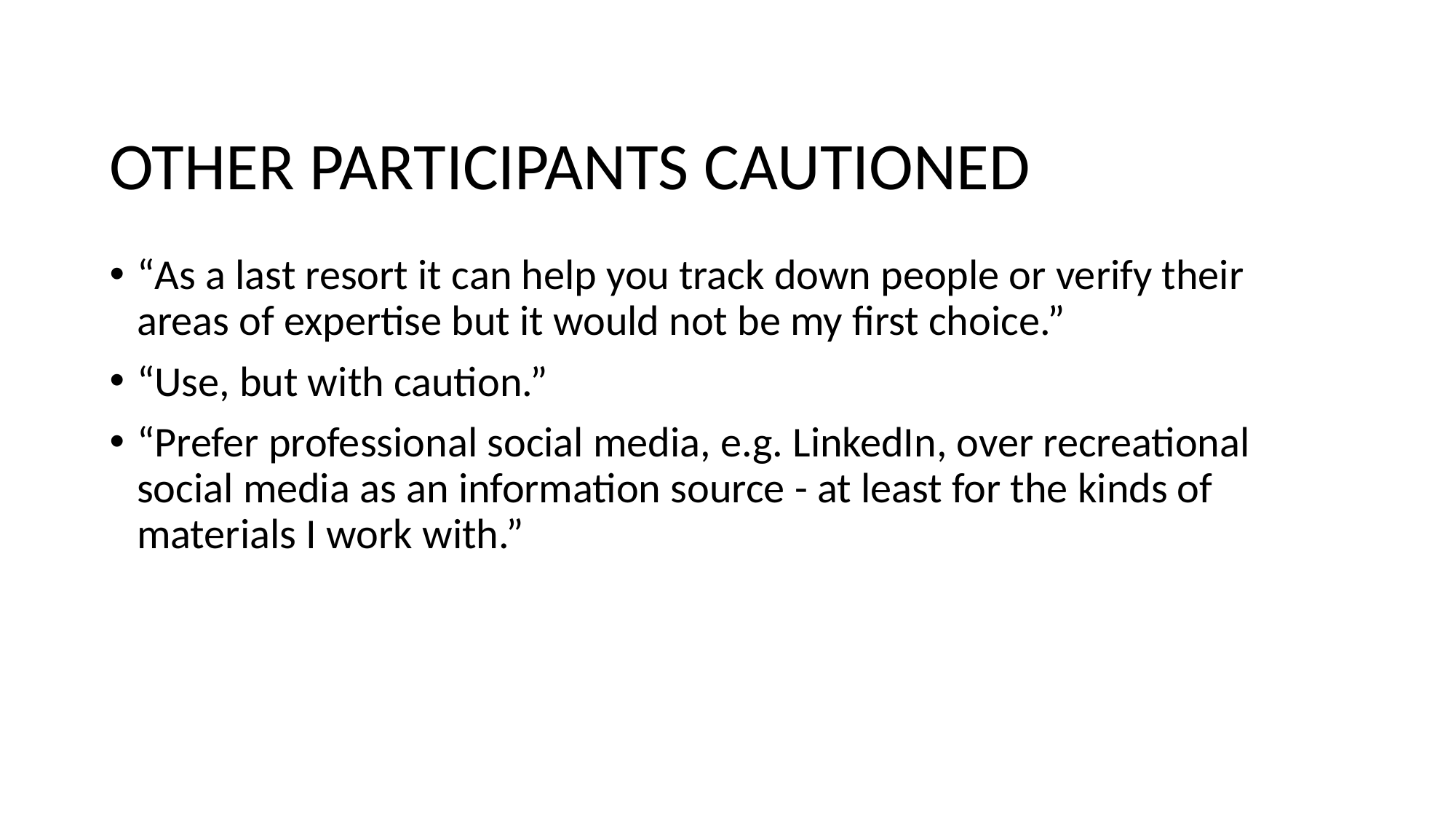

# OTHER PARTICIPANTS CAUTIONED
“As a last resort it can help you track down people or verify their areas of expertise but it would not be my first choice.”
“Use, but with caution.”
“Prefer professional social media, e.g. LinkedIn, over recreational social media as an information source - at least for the kinds of materials I work with.”